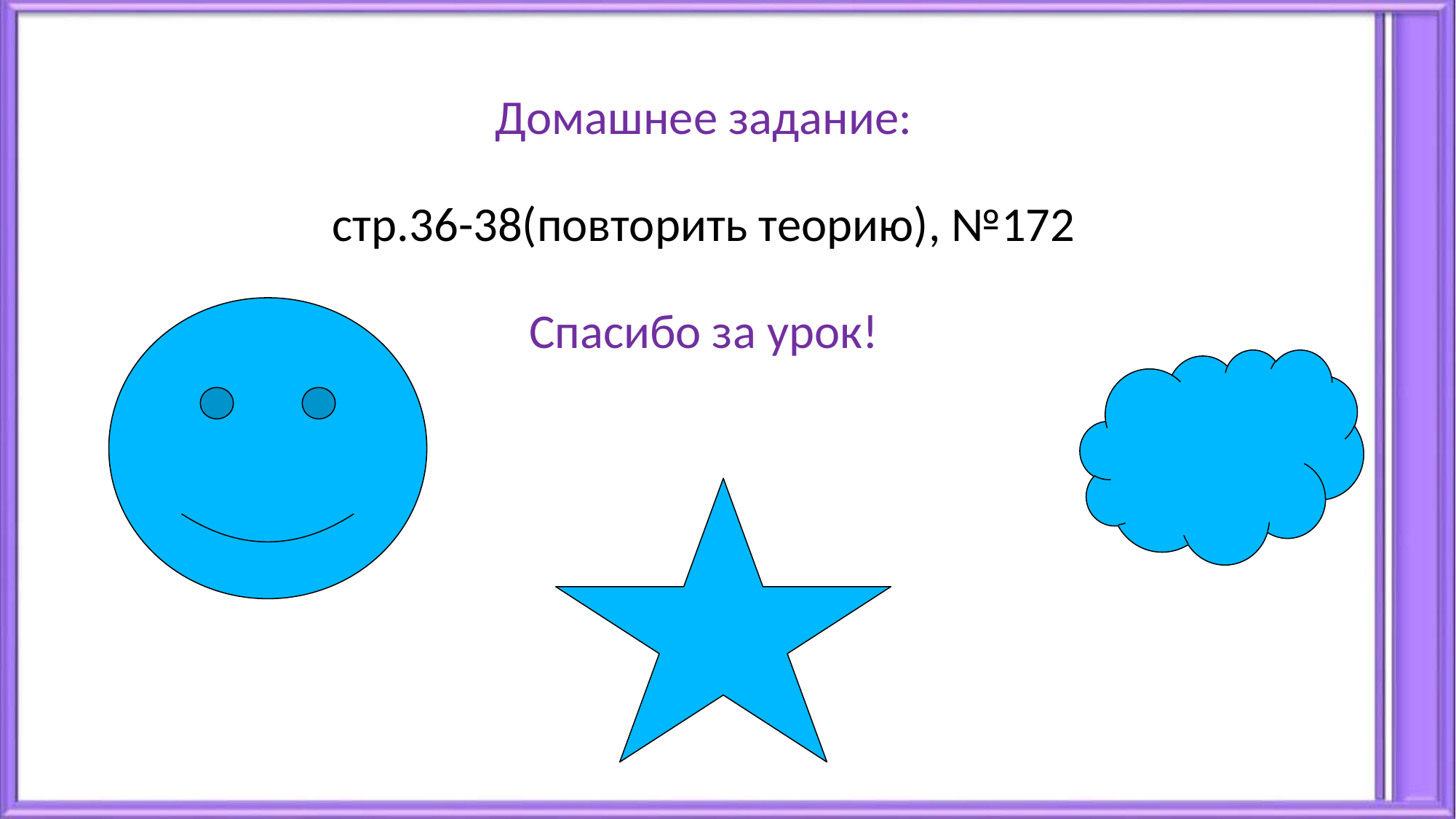

# Домашнее задание: стр.36-38(повторить теорию), №172 Спасибо за урок!